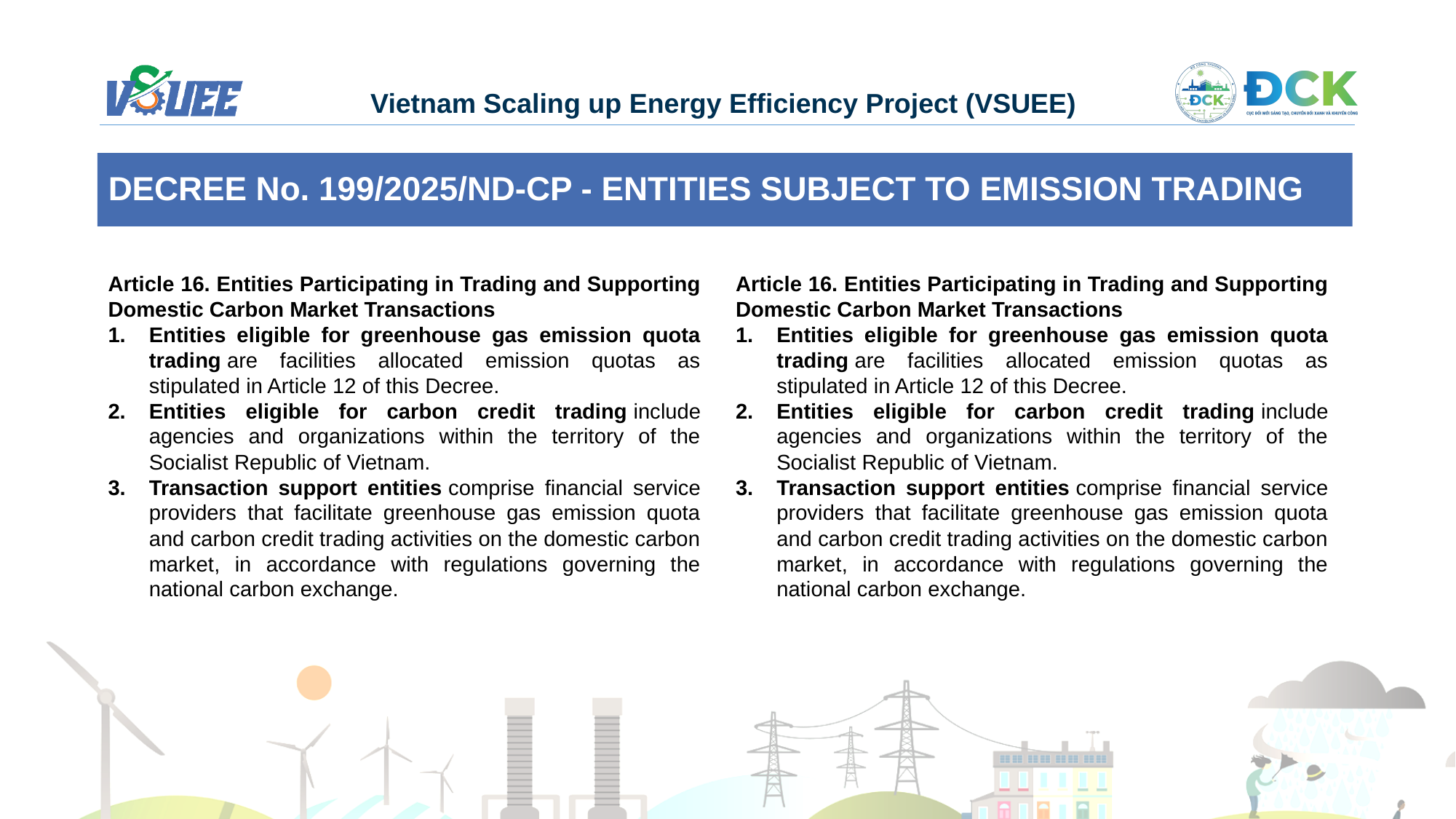

DECREE No. 199/2025/ND-CP - ENTITIES SUBJECT TO EMISSION TRADING
Article 16. Entities Participating in Trading and Supporting Domestic Carbon Market Transactions
Entities eligible for greenhouse gas emission quota trading are facilities allocated emission quotas as stipulated in Article 12 of this Decree.
Entities eligible for carbon credit trading include agencies and organizations within the territory of the Socialist Republic of Vietnam.
Transaction support entities comprise financial service providers that facilitate greenhouse gas emission quota and carbon credit trading activities on the domestic carbon market, in accordance with regulations governing the national carbon exchange.

Article 16. Entities Participating in Trading and Supporting Domestic Carbon Market Transactions
Entities eligible for greenhouse gas emission quota trading are facilities allocated emission quotas as stipulated in Article 12 of this Decree.
Entities eligible for carbon credit trading include agencies and organizations within the territory of the Socialist Republic of Vietnam.
Transaction support entities comprise financial service providers that facilitate greenhouse gas emission quota and carbon credit trading activities on the domestic carbon market, in accordance with regulations governing the national carbon exchange.